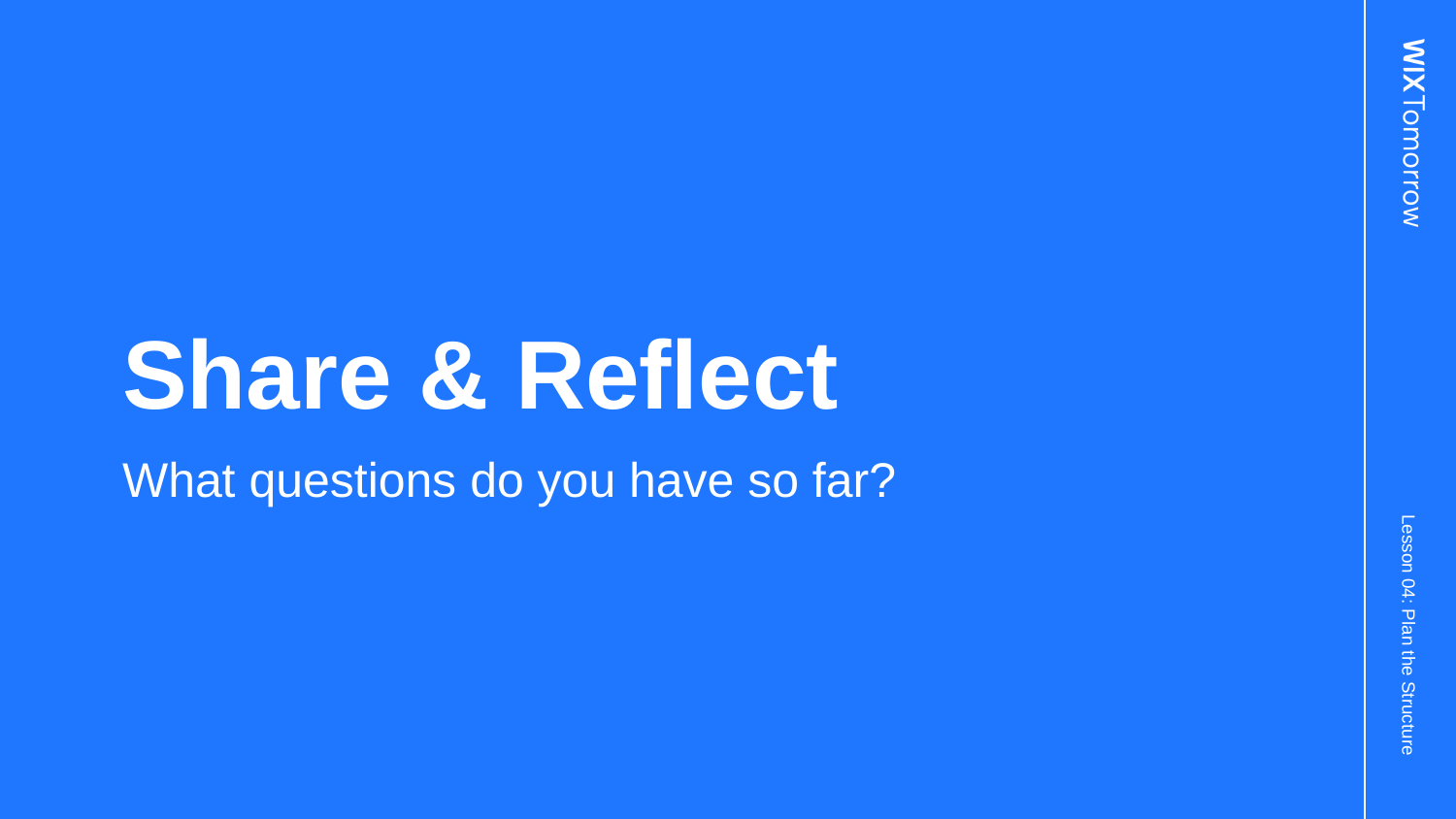

# Share & Reflect
What questions do you have so far?